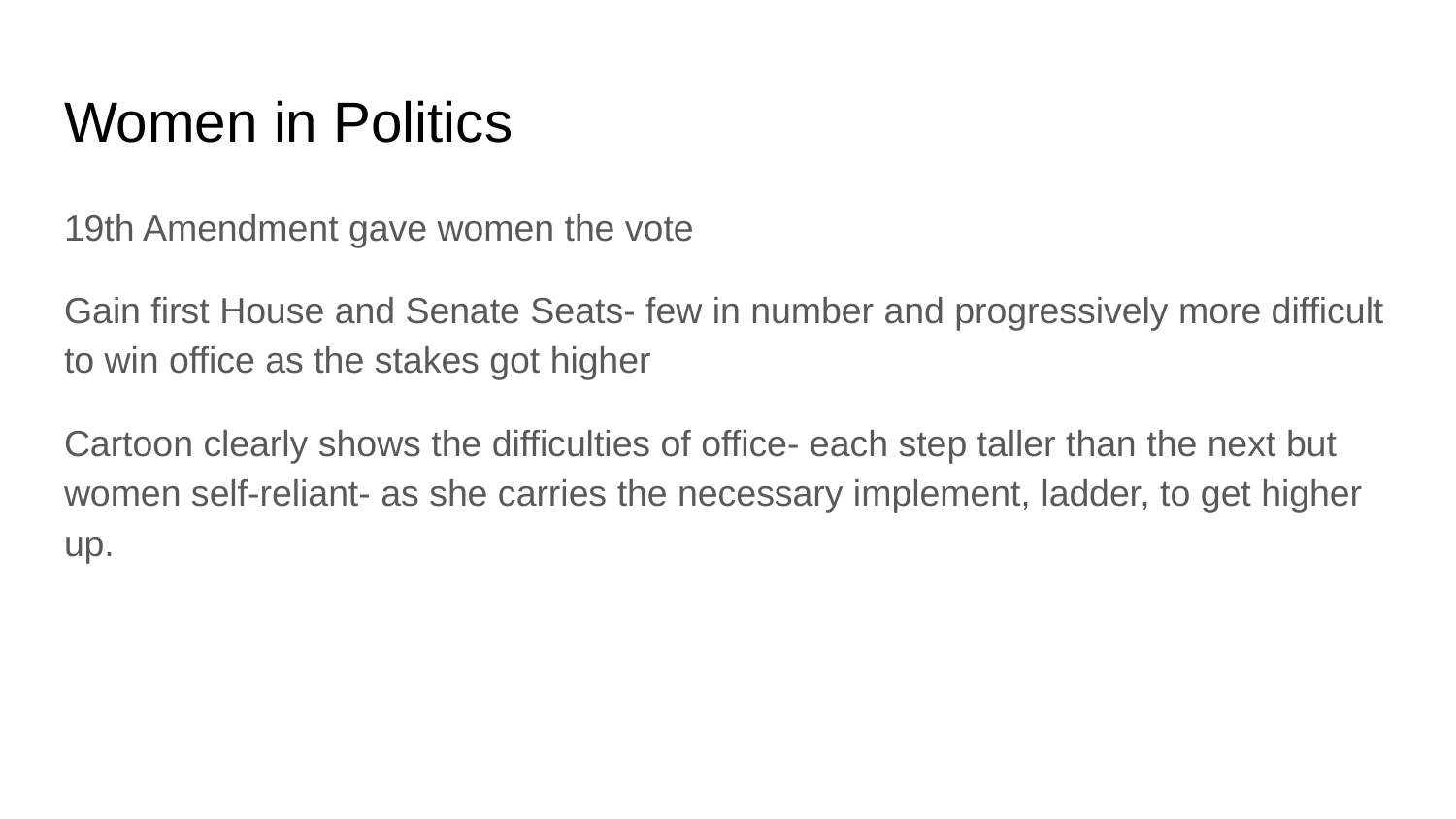

# Women in Politics
19th Amendment gave women the vote
Gain first House and Senate Seats- few in number and progressively more difficult to win office as the stakes got higher
Cartoon clearly shows the difficulties of office- each step taller than the next but women self-reliant- as she carries the necessary implement, ladder, to get higher up.